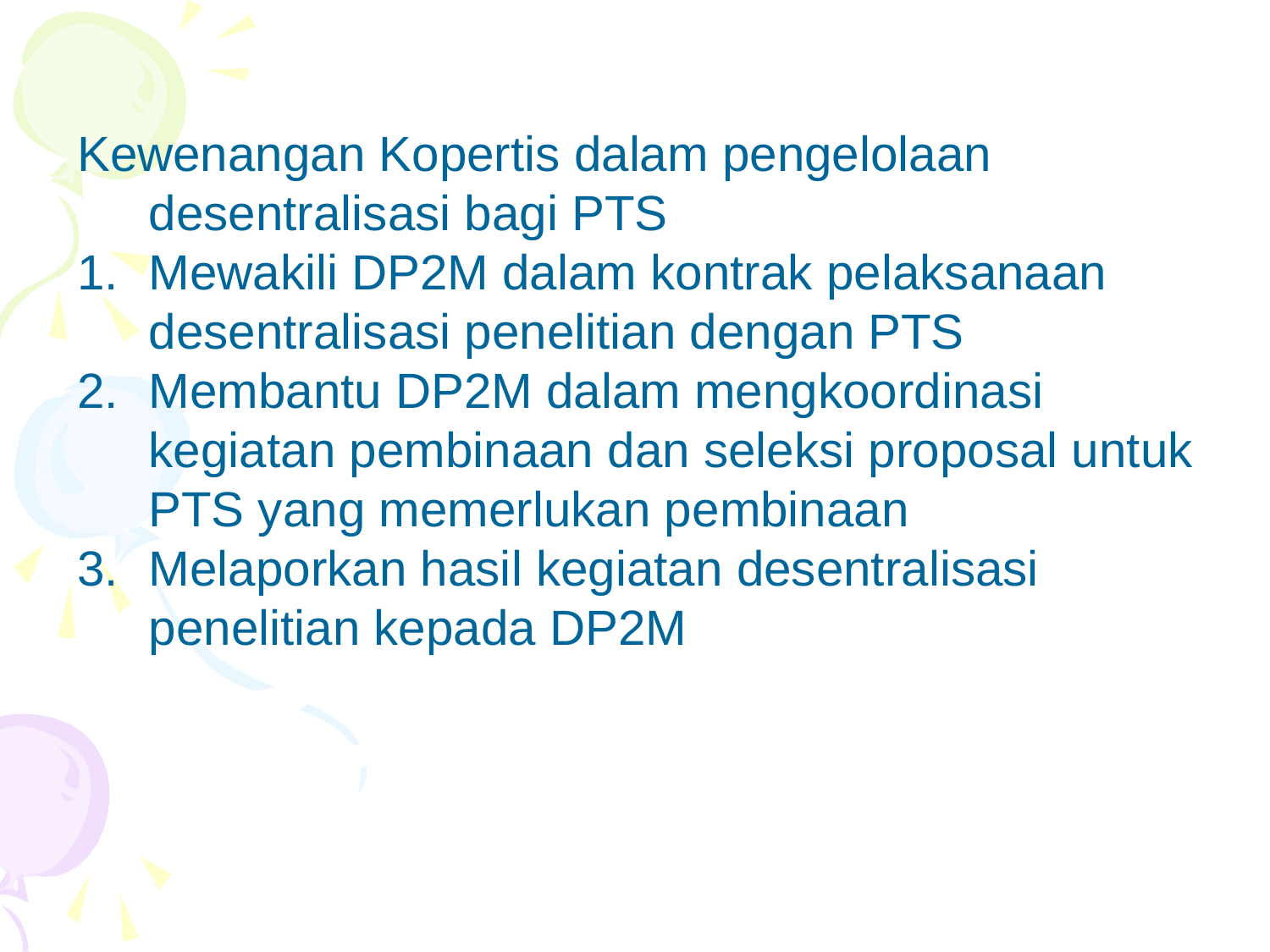

Kewenangan Kopertis dalam pengelolaan desentralisasi bagi PTS
Mewakili DP2M dalam kontrak pelaksanaan desentralisasi penelitian dengan PTS
Membantu DP2M dalam mengkoordinasi kegiatan pembinaan dan seleksi proposal untuk PTS yang memerlukan pembinaan
Melaporkan hasil kegiatan desentralisasi penelitian kepada DP2M